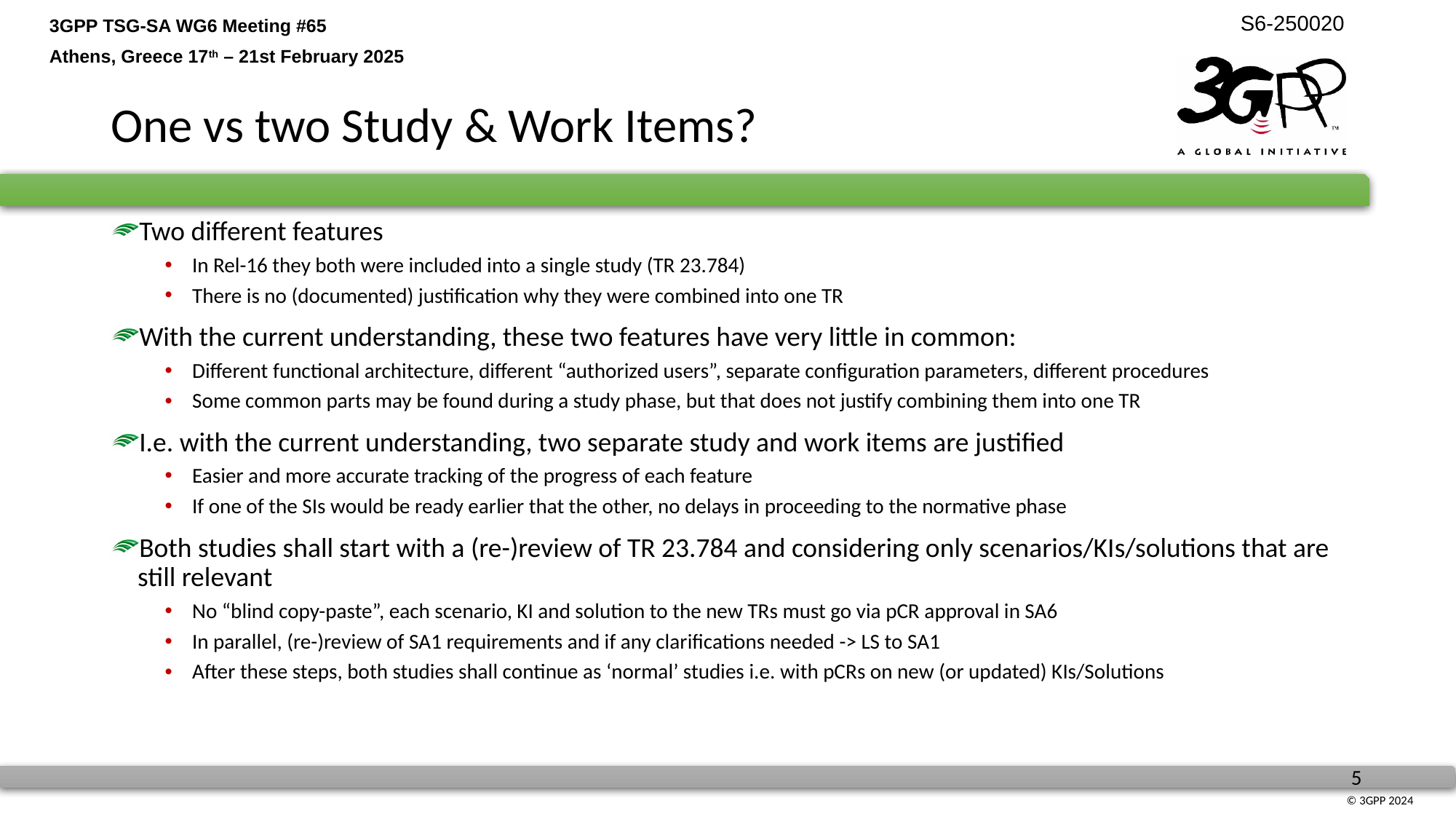

# One vs two Study & Work Items?
Two different features
In Rel-16 they both were included into a single study (TR 23.784)
There is no (documented) justification why they were combined into one TR
With the current understanding, these two features have very little in common:
Different functional architecture, different “authorized users”, separate configuration parameters, different procedures
Some common parts may be found during a study phase, but that does not justify combining them into one TR
I.e. with the current understanding, two separate study and work items are justified
Easier and more accurate tracking of the progress of each feature
If one of the SIs would be ready earlier that the other, no delays in proceeding to the normative phase
Both studies shall start with a (re-)review of TR 23.784 and considering only scenarios/KIs/solutions that are still relevant
No “blind copy-paste”, each scenario, KI and solution to the new TRs must go via pCR approval in SA6
In parallel, (re-)review of SA1 requirements and if any clarifications needed -> LS to SA1
After these steps, both studies shall continue as ‘normal’ studies i.e. with pCRs on new (or updated) KIs/Solutions